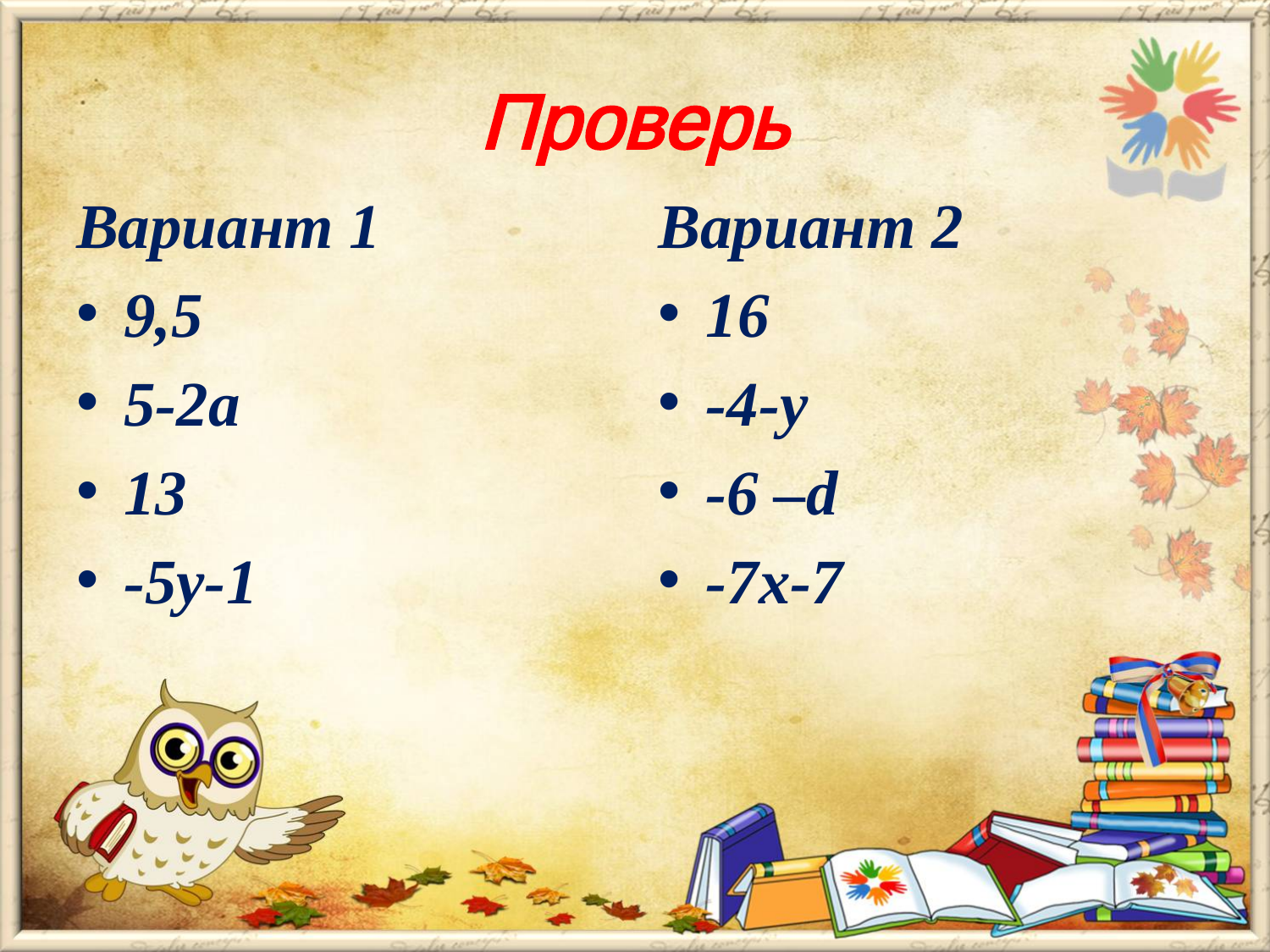

# Проверь
Вариант 1
9,5
5-2а
13
-5у-1
Вариант 2
16
-4-у
-6 –d
-7х-7